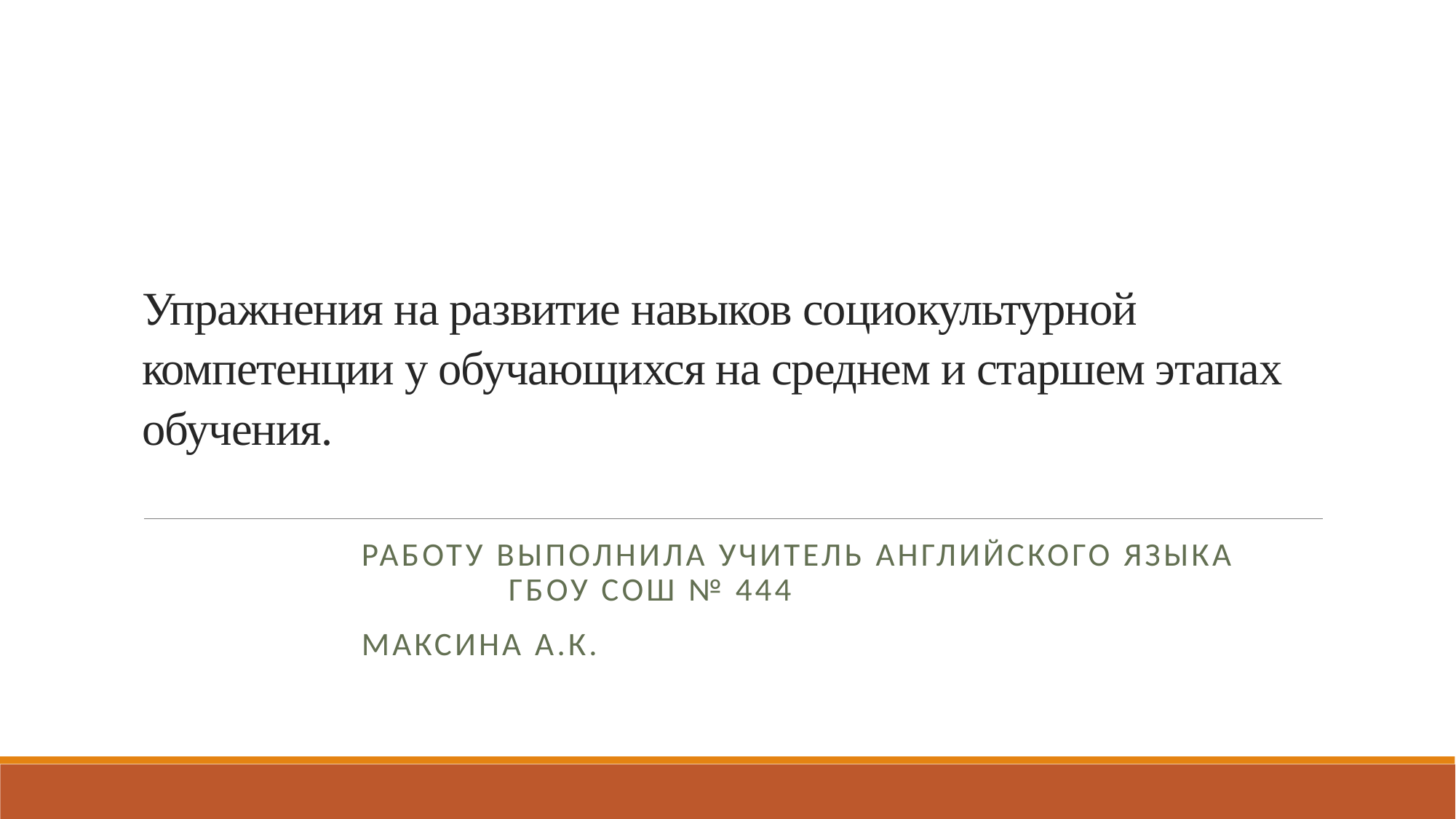

# Упражнения на развитие навыков социокультурной компетенции у обучающихся на среднем и старшем этапах обучения.
Работу выполнила учитель английского языка                       ГБОУ СОШ № 444
Максина А.К.